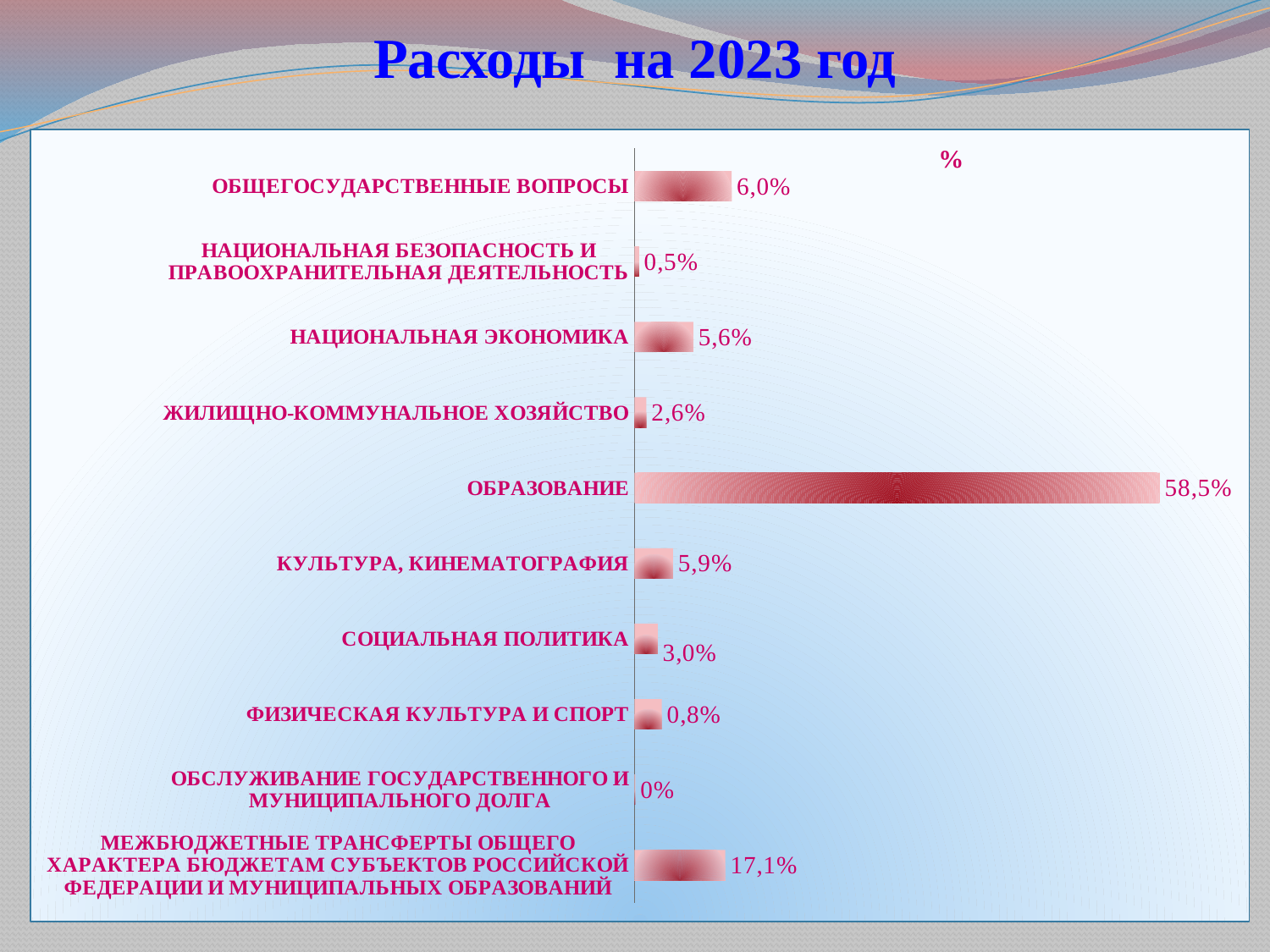

# Расходы  на 2023 год

### Chart:

| Category | % |
|---|---|
| МЕЖБЮДЖЕТНЫЕ ТРАНСФЕРТЫ ОБЩЕГО ХАРАКТЕРА БЮДЖЕТАМ СУБЪЕКТОВ РОССИЙСКОЙ ФЕДЕРАЦИИ И МУНИЦИПАЛЬНЫХ ОБРАЗОВАНИЙ | 0.1032406535685376 |
| ОБСЛУЖИВАНИЕ ГОСУДАРСТВЕННОГО И МУНИЦИПАЛЬНОГО ДОЛГА | 0.000997873431251021 |
| ФИЗИЧЕСКАЯ КУЛЬТУРА И СПОРТ | 0.031151209007278805 |
| СОЦИАЛЬНАЯ ПОЛИТИКА | 0.026440423800934656 |
| КУЛЬТУРА, КИНЕМАТОГРАФИЯ | 0.043932665781350536 |
| ОБРАЗОВАНИЕ | 0.5979935690566481 |
| ЖИЛИЩНО-КОММУНАЛЬНОЕ ХОЗЯЙСТВО | 0.013548252622802752 |
| НАЦИОНАЛЬНАЯ ЭКОНОМИКА | 0.06693066042092814 |
| НАЦИОНАЛЬНАЯ БЕЗОПАСНОСТЬ И ПРАВООХРАНИТЕЛЬНАЯ ДЕЯТЕЛЬНОСТЬ | 0.005177025253976695 |
| ОБЩЕГОСУДАРСТВЕННЫЕ ВОПРОСЫ | 0.11058766705629168 |